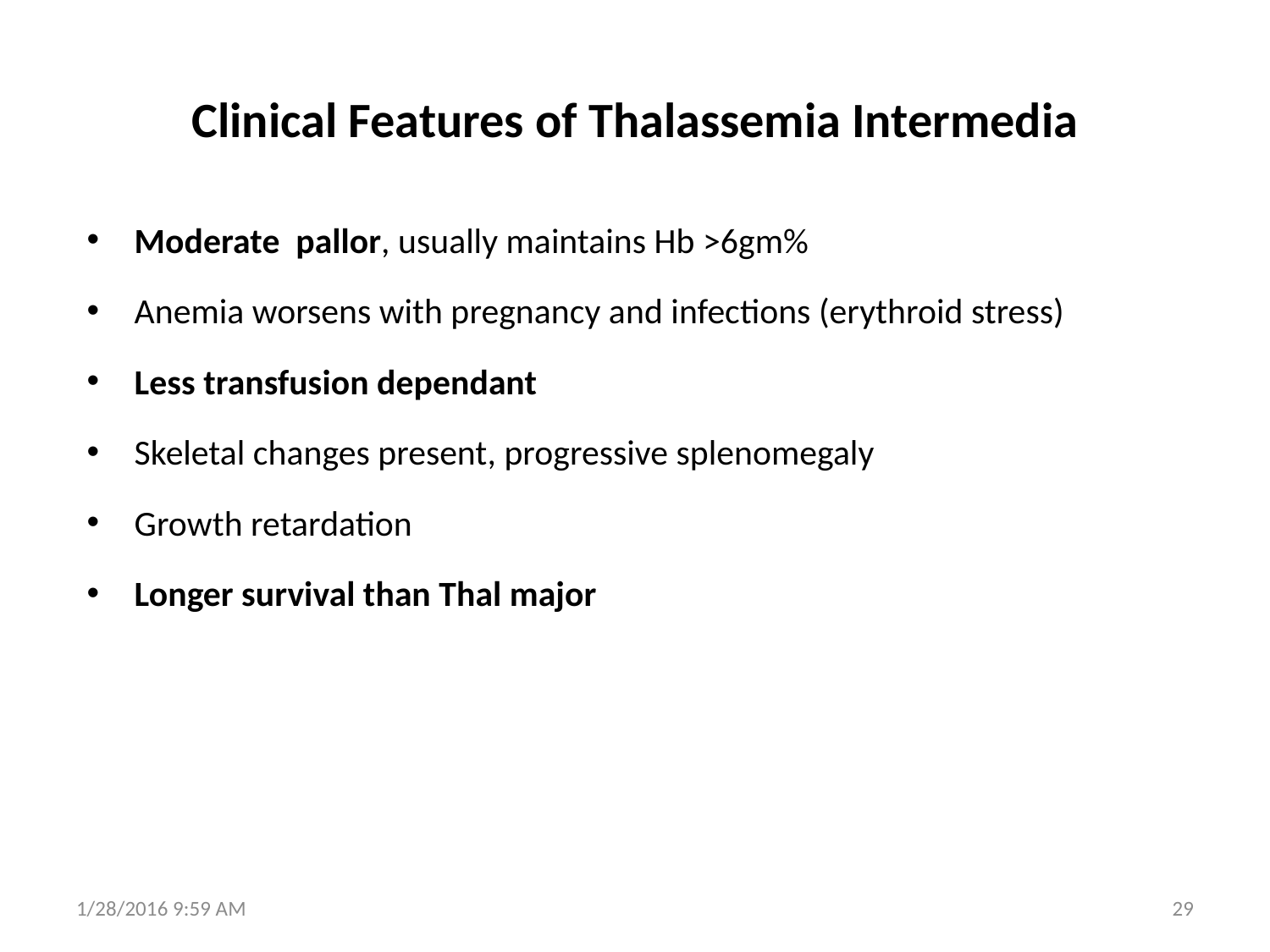

# Clinical Features of Thalassemia Intermedia
Moderate  pallor, usually maintains Hb >6gm%
Anemia worsens with pregnancy and infections (erythroid stress)
Less transfusion dependant
Skeletal changes present, progressive splenomegaly
Growth retardation
Longer survival than Thal major

1/28/2016 9:59 AM
29